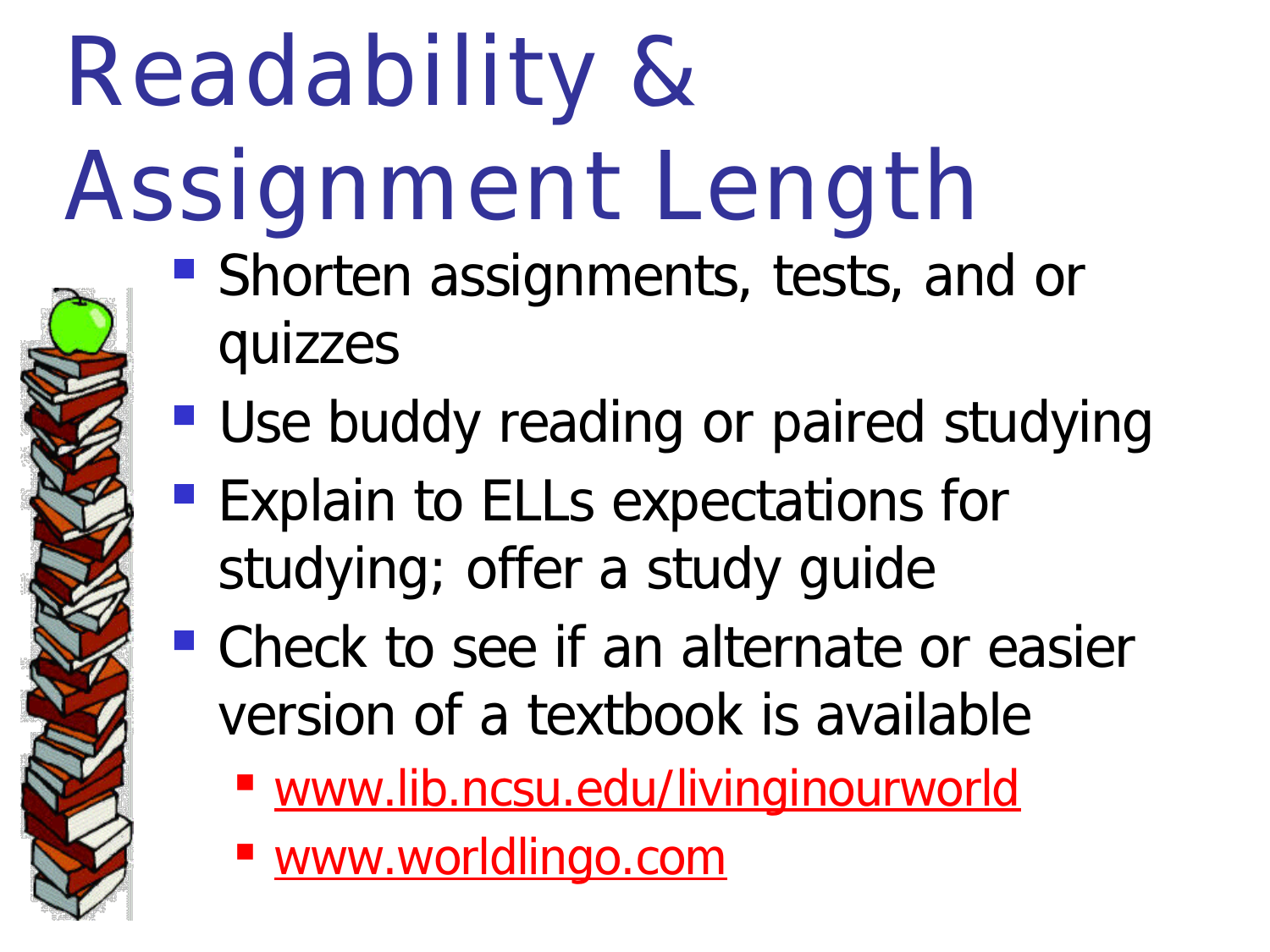

# Readability & Assignment Length
Shorten assignments, tests, and or quizzes
Use buddy reading or paired studying
Explain to ELLs expectations for studying; offer a study guide
Check to see if an alternate or easier version of a textbook is available
www.lib.ncsu.edu/livinginourworld
www.worldlingo.com